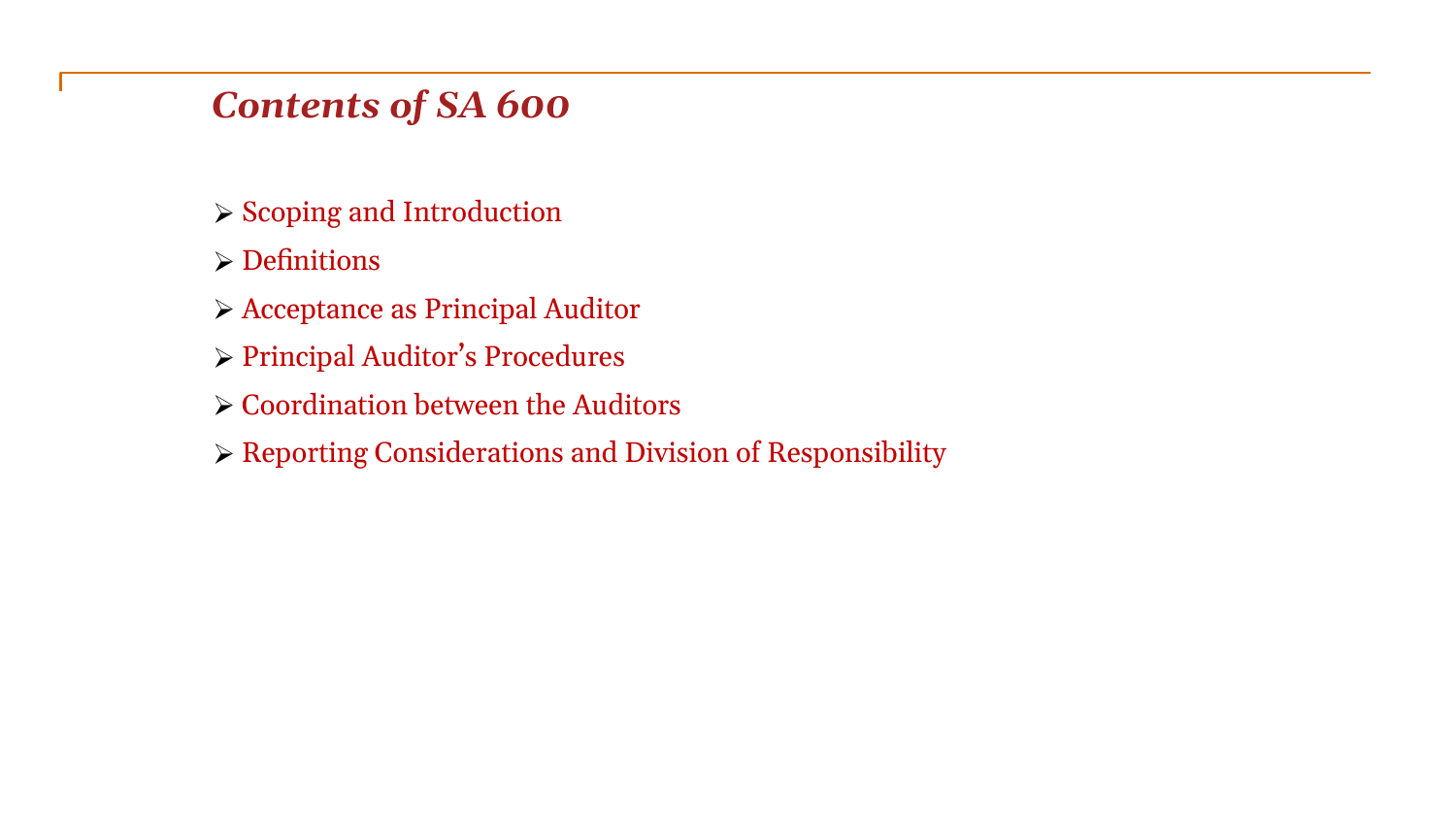

# Contents of SA 600
 Scoping and Introduction
 Definitions
 Acceptance as Principal Auditor
 Principal Auditor’s Procedures
 Coordination between the Auditors
 Reporting Considerations and Division of Responsibility